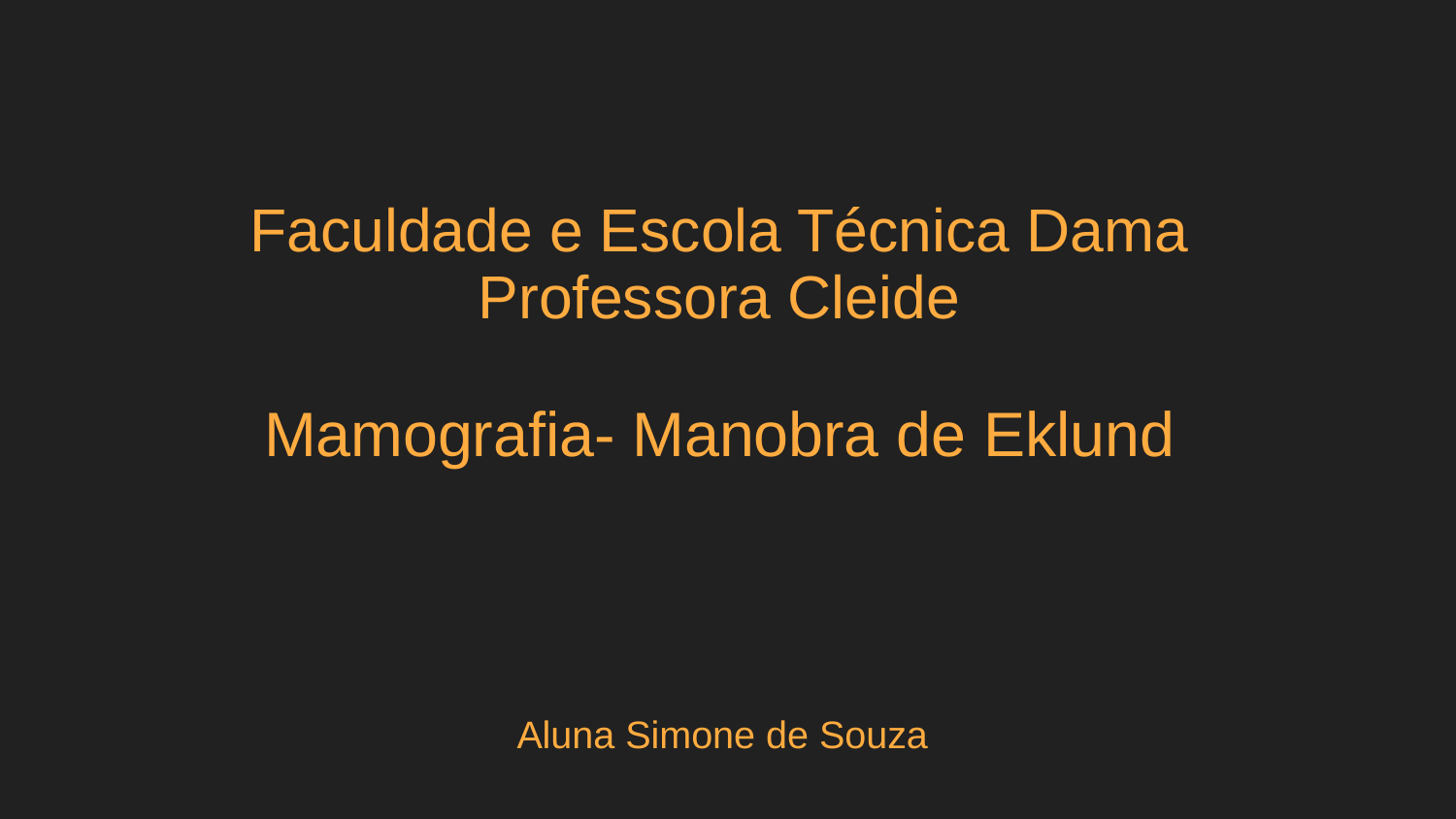

# Faculdade e Escola Técnica Dama
Professora Cleide

Mamografia- Manobra de Eklund

Aluna Simone de Souza